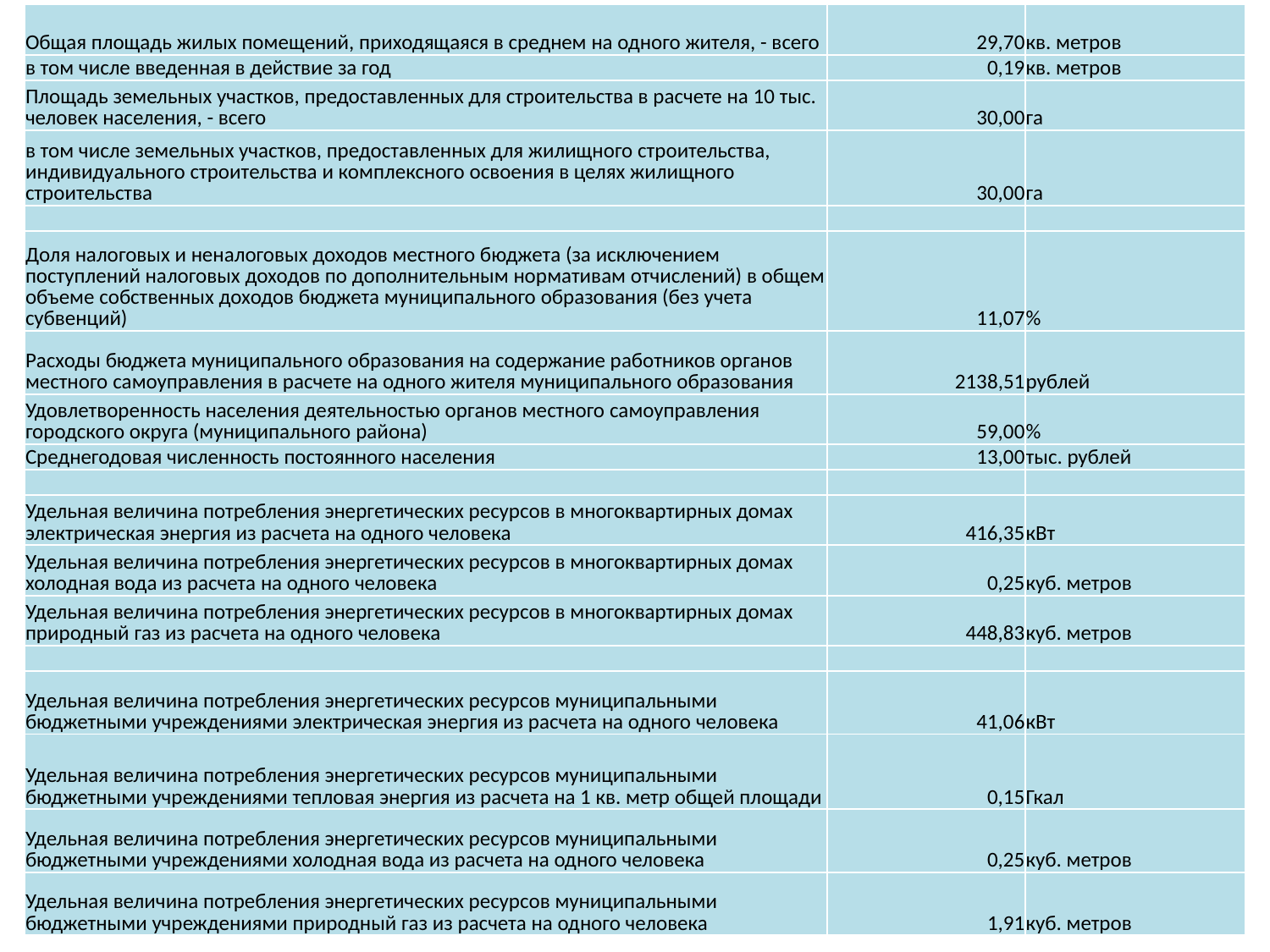

| Общая площадь жилых помещений, приходящаяся в среднем на одного жителя, - всего | 29,70 | кв. метров |
| --- | --- | --- |
| в том числе введенная в действие за год | 0,19 | кв. метров |
| Площадь земельных участков, предоставленных для строительства в расчете на 10 тыс. человек населения, - всего | 30,00 | га |
| в том числе земельных участков, предоставленных для жилищного строительства, индивидуального строительства и комплексного освоения в целях жилищного строительства | 30,00 | га |
|  |  |  |
| Доля налоговых и неналоговых доходов местного бюджета (за исключением поступлений налоговых доходов по дополнительным нормативам отчислений) в общем объеме собственных доходов бюджета муниципального образования (без учета субвенций) | 11,07 | % |
| Расходы бюджета муниципального образования на содержание работников органов местного самоуправления в расчете на одного жителя муниципального образования | 2138,51 | рублей |
| Удовлетворенность населения деятельностью органов местного самоуправления городского округа (муниципального района) | 59,00 | % |
| Среднегодовая численность постоянного населения | 13,00 | тыс. рублей |
|  |  |  |
| Удельная величина потребления энергетических ресурсов в многоквартирных домах электрическая энергия из расчета на одного человека | 416,35 | кВт |
| Удельная величина потребления энергетических ресурсов в многоквартирных домах холодная вода из расчета на одного человека | 0,25 | куб. метров |
| Удельная величина потребления энергетических ресурсов в многоквартирных домах природный газ из расчета на одного человека | 448,83 | куб. метров |
|  |  |  |
| Удельная величина потребления энергетических ресурсов муниципальными бюджетными учреждениями электрическая энергия из расчета на одного человека | 41,06 | кВт |
| Удельная величина потребления энергетических ресурсов муниципальными бюджетными учреждениями тепловая энергия из расчета на 1 кв. метр общей площади | 0,15 | Гкал |
| Удельная величина потребления энергетических ресурсов муниципальными бюджетными учреждениями холодная вода из расчета на одного человека | 0,25 | куб. метров |
| Удельная величина потребления энергетических ресурсов муниципальными бюджетными учреждениями природный газ из расчета на одного человека | 1,91 | куб. метров |